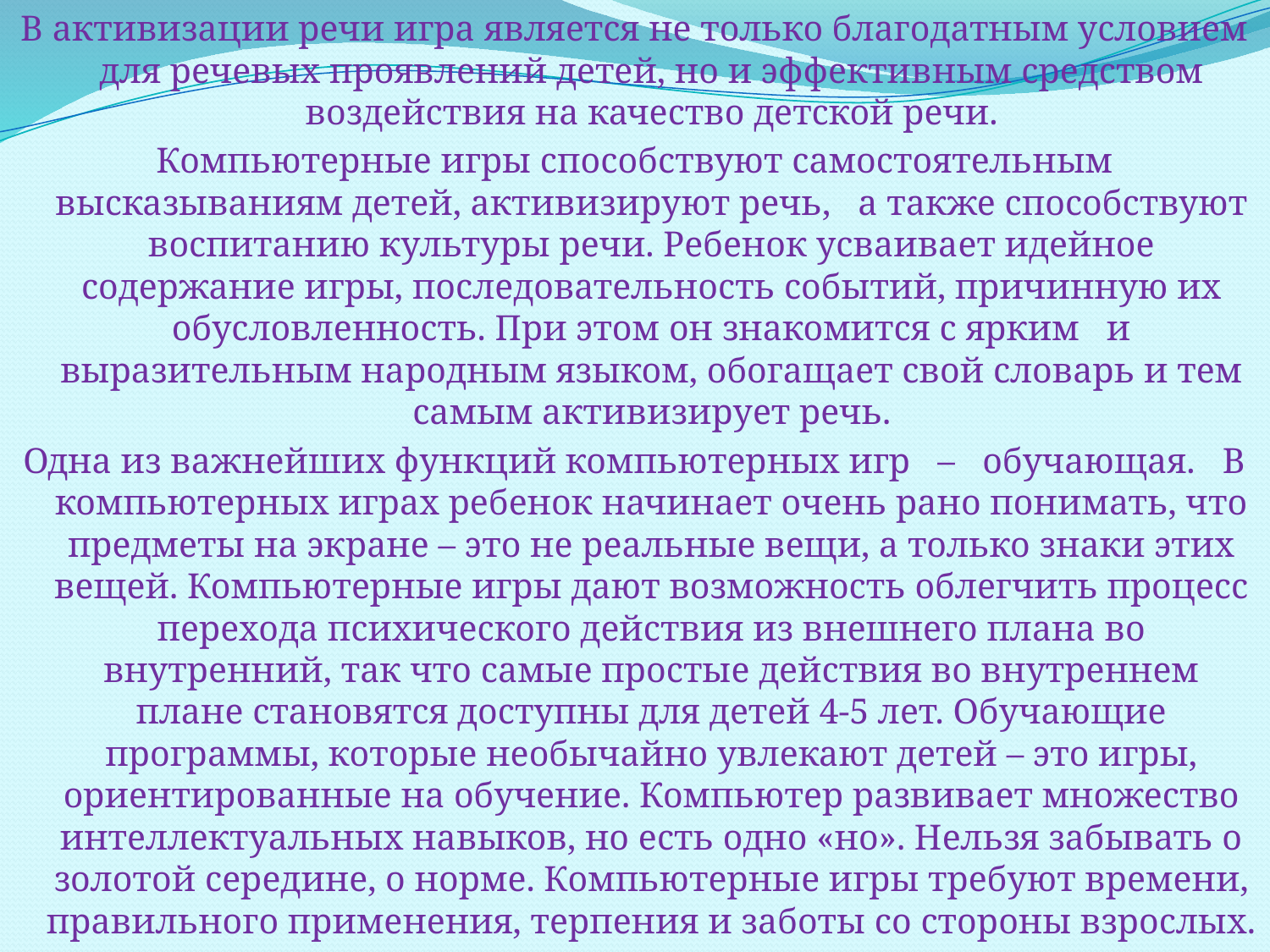

В активизации речи игра является не только благодатным условием для речевых проявлений детей, но и эффективным средством воздействия на качество детской речи.
Компьютерные игры способствуют самостоятельным высказываниям детей, активизируют речь,   а также способствуют воспитанию культуры речи. Ребенок усваивает идейное содержание игры, последовательность событий, причинную их обусловленность. При этом он знакомится с ярким   и выразительным народным языком, обогащает свой словарь и тем самым активизирует речь.
Одна из важнейших функций компьютерных игр   –   обучающая.   В компьютерных играх ребенок начинает очень рано понимать, что предметы на экране – это не реальные вещи, а только знаки этих вещей. Компьютерные игры дают возможность облегчить процесс перехода психического действия из внешнего плана во внутренний, так что самые простые действия во внутреннем плане становятся доступны для детей 4-5 лет. Обучающие программы, которые необычайно увлекают детей – это игры, ориентированные на обучение. Компьютер развивает множество интеллектуальных навыков, но есть одно «но». Нельзя забывать о золотой середине, о норме. Компьютерные игры требуют времени, правильного применения, терпения и заботы со стороны взрослых.